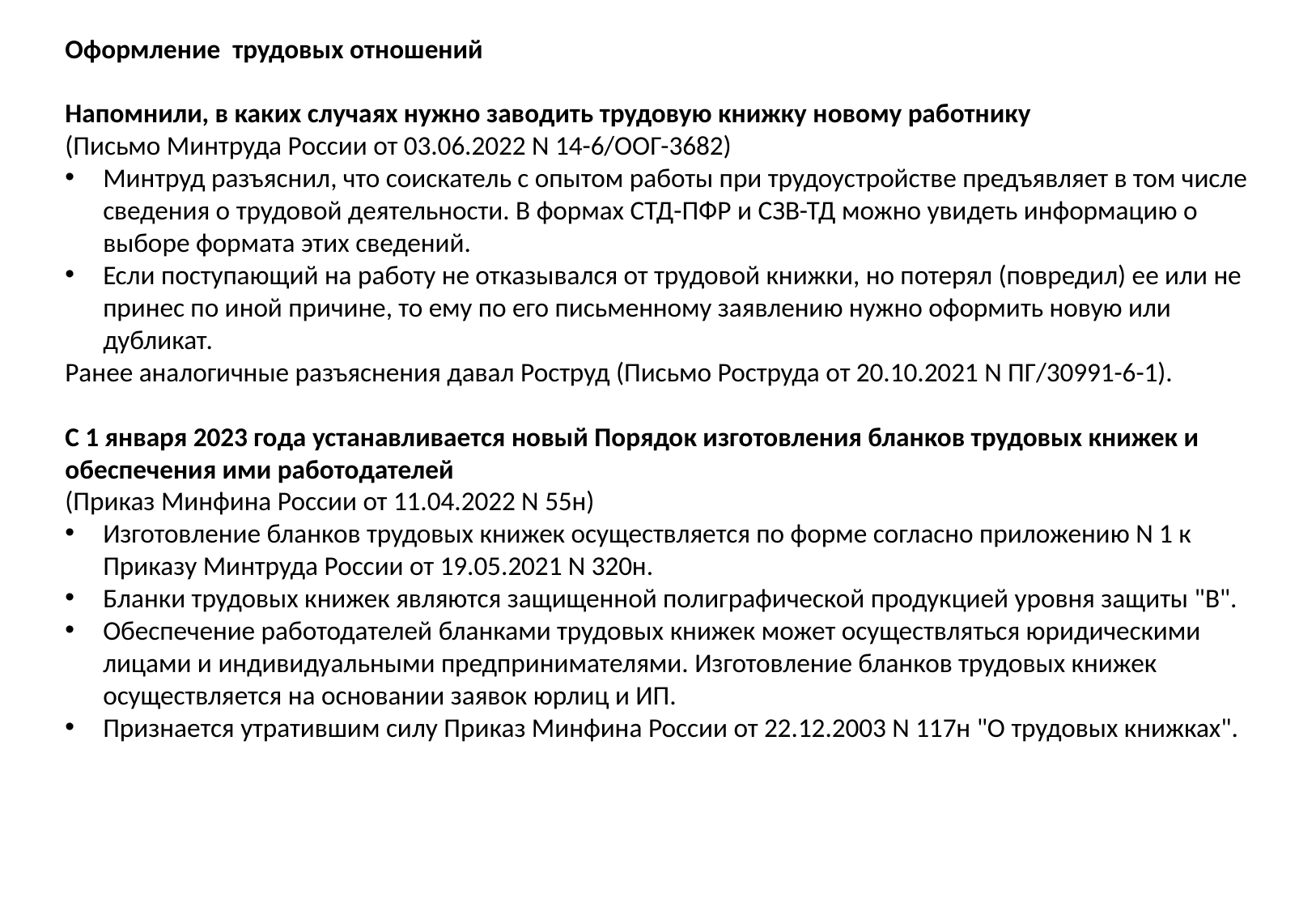

Оформление  трудовых отношений

Напомнили, в каких случаях нужно заводить трудовую книжку новому работнику
(Письмо Минтруда России от 03.06.2022 N 14-6/ООГ-3682)
Минтруд разъяснил, что соискатель с опытом работы при трудоустройстве предъявляет в том числе сведения о трудовой деятельности. В формах СТД-ПФР и СЗВ-ТД можно увидеть информацию о выборе формата этих сведений.
Если поступающий на работу не отказывался от трудовой книжки, но потерял (повредил) ее или не принес по иной причине, то ему по его письменному заявлению нужно оформить новую или дубликат.
Ранее аналогичные разъяснения давал Роструд (Письмо Роструда от 20.10.2021 N ПГ/30991-6-1).

С 1 января 2023 года устанавливается новый Порядок изготовления бланков трудовых книжек и обеспечения ими работодателей
(Приказ Минфина России от 11.04.2022 N 55н)
Изготовление бланков трудовых книжек осуществляется по форме согласно приложению N 1 к Приказу Минтруда России от 19.05.2021 N 320н.
Бланки трудовых книжек являются защищенной полиграфической продукцией уровня защиты "В".
Обеспечение работодателей бланками трудовых книжек может осуществляться юридическими лицами и индивидуальными предпринимателями. Изготовление бланков трудовых книжек осуществляется на основании заявок юрлиц и ИП.
Признается утратившим силу Приказ Минфина России от 22.12.2003 N 117н "О трудовых книжках".